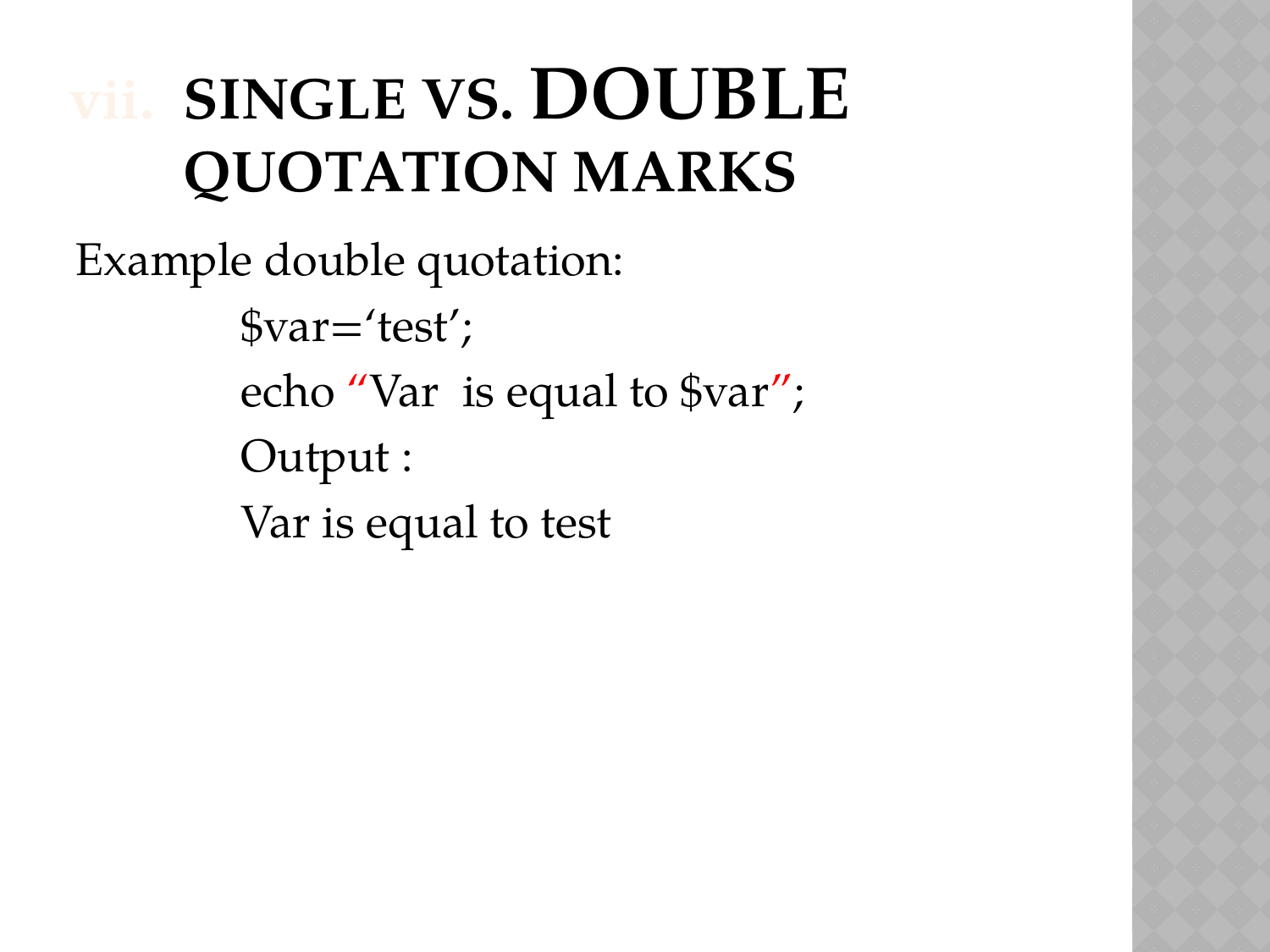

# Single vs. Double Quotation Marks
Example double quotation:
		$var=‘test’;
		echo “Var  is equal to $var”;
		Output :
		Var is equal to test